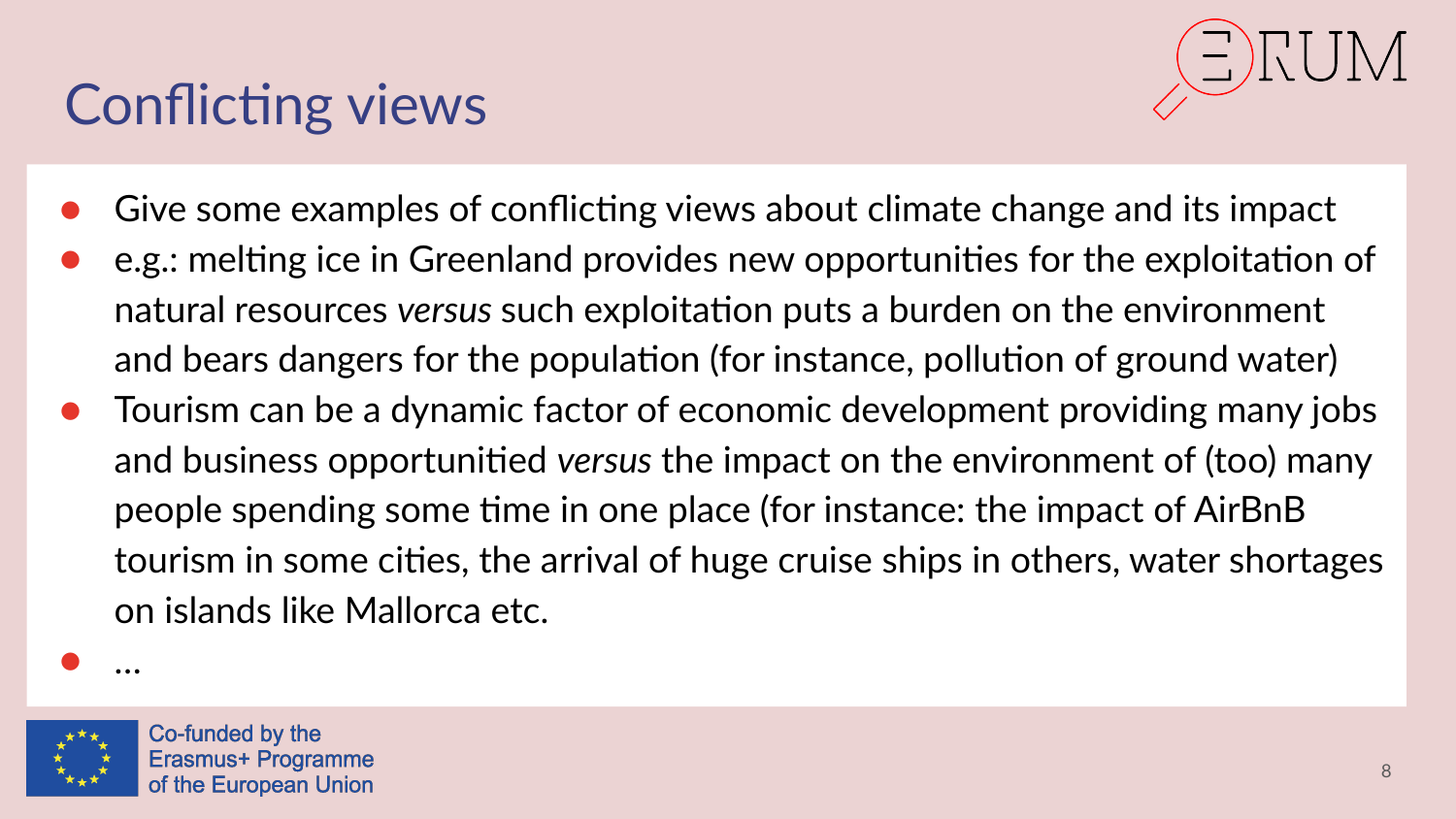

# Conflicting views
Give some examples of conflicting views about climate change and its impact
e.g.: melting ice in Greenland provides new opportunities for the exploitation of natural resources versus such exploitation puts a burden on the environment and bears dangers for the population (for instance, pollution of ground water)
Tourism can be a dynamic factor of economic development providing many jobs and business opportunitied versus the impact on the environment of (too) many people spending some time in one place (for instance: the impact of AirBnB tourism in some cities, the arrival of huge cruise ships in others, water shortages on islands like Mallorca etc.
…
8